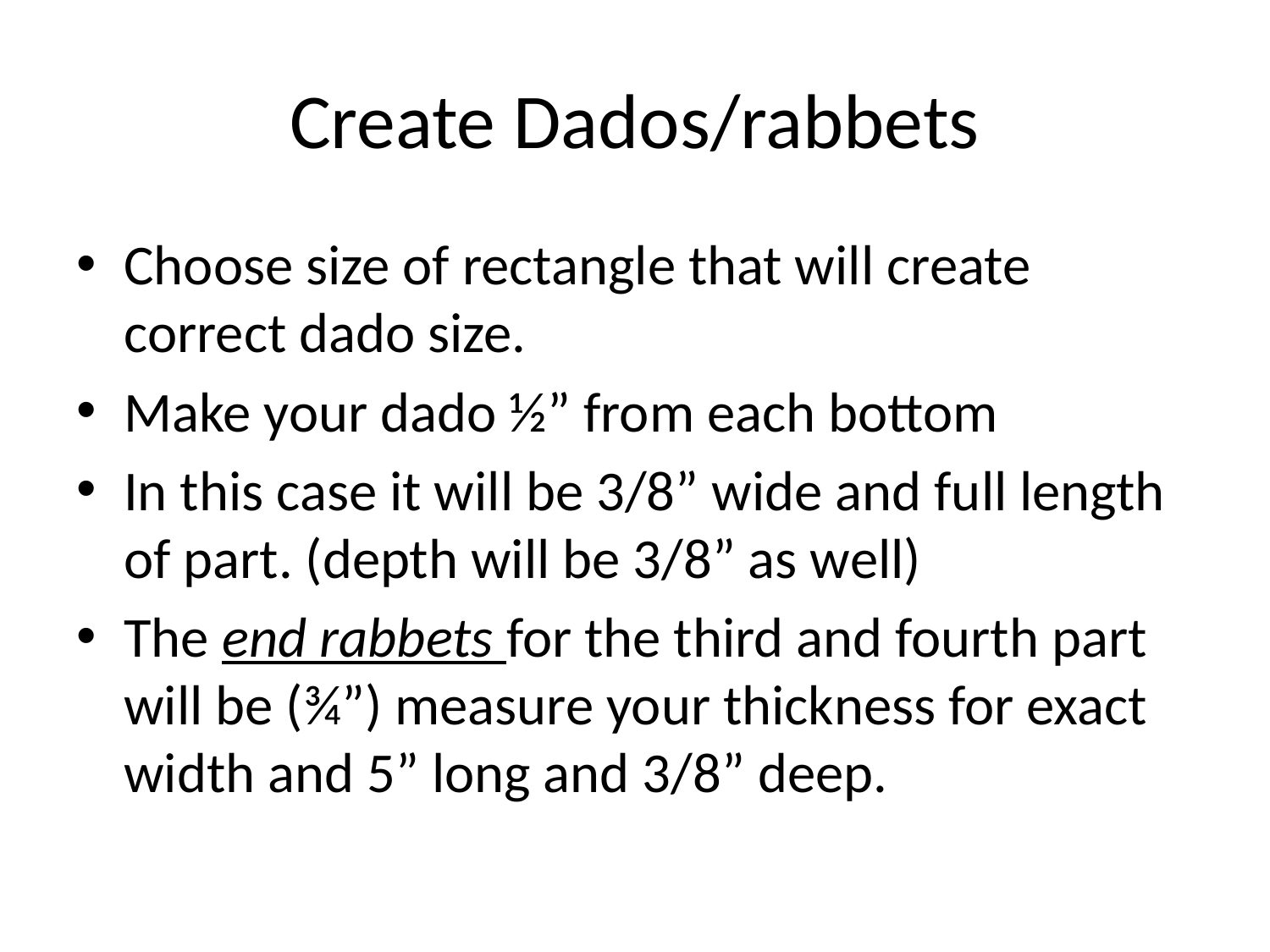

# Create Dados/rabbets
Choose size of rectangle that will create correct dado size.
Make your dado ½” from each bottom
In this case it will be 3/8” wide and full length of part. (depth will be 3/8” as well)
The end rabbets for the third and fourth part will be (¾”) measure your thickness for exact width and 5” long and 3/8” deep.